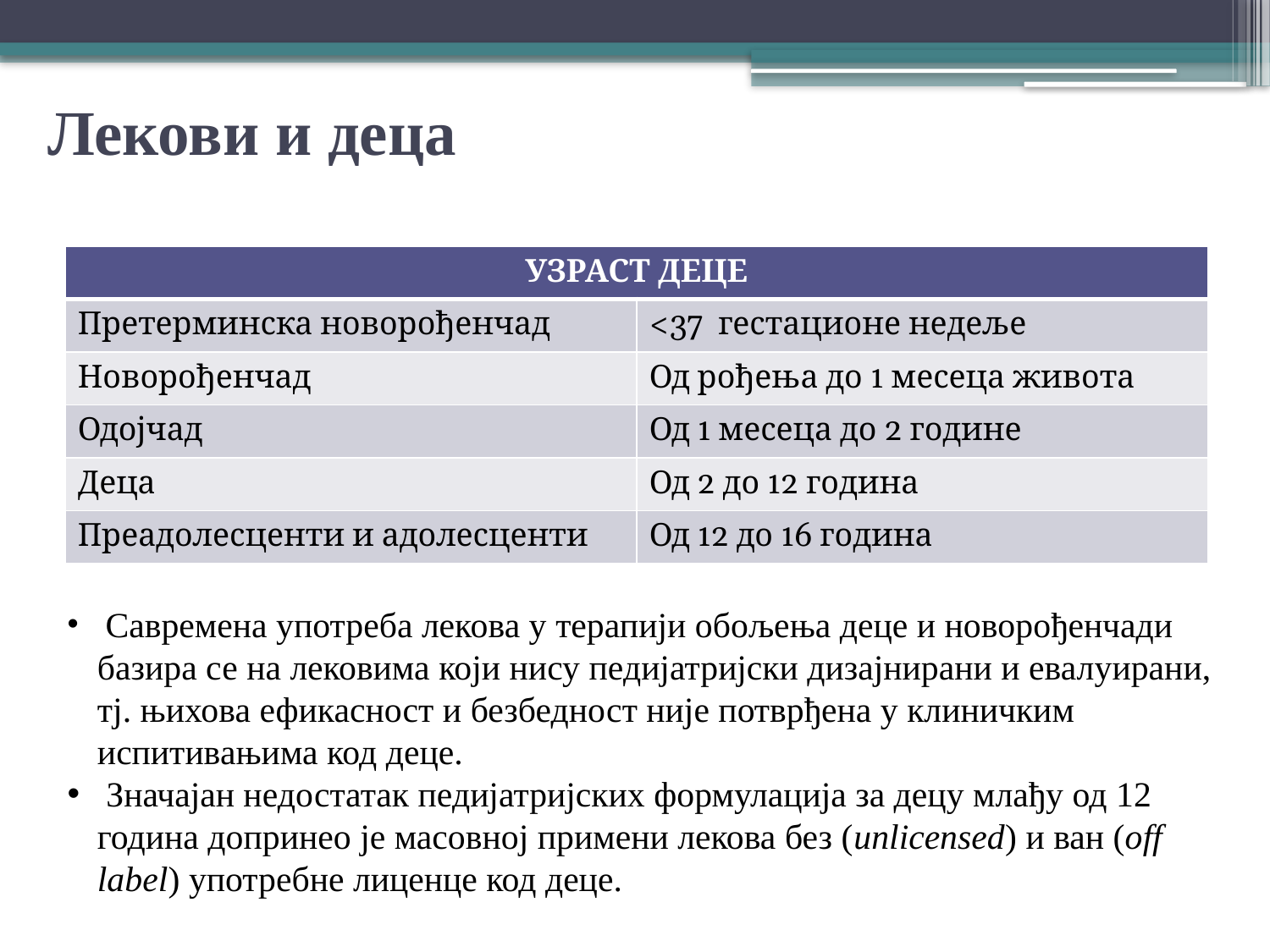

# Лекови и деца
| УЗРАСТ ДЕЦЕ |  |
| --- | --- |
| Претерминска новорођенчад | <37 гестационе недеље |
| Новорођенчад | Од рођења до 1 месеца живота |
| Одојчад | Од 1 месеца до 2 године |
| Деца | Од 2 до 12 година |
| Преадолесценти и адолесценти | Од 12 до 16 година |
 Савремена употреба лекова у терапији обољења деце и новорођенчади базира се на лековима који нису педијатријски дизајнирани и евалуирани, тј. њихова ефикасност и безбедност није потврђена у клиничким испитивањима код деце.
 Значајан недостатак педијатријских формулација за децу млађу од 12 година допринео је масовној примени лекова без (unlicensed) и ван (off label) употребне лиценце код деце.